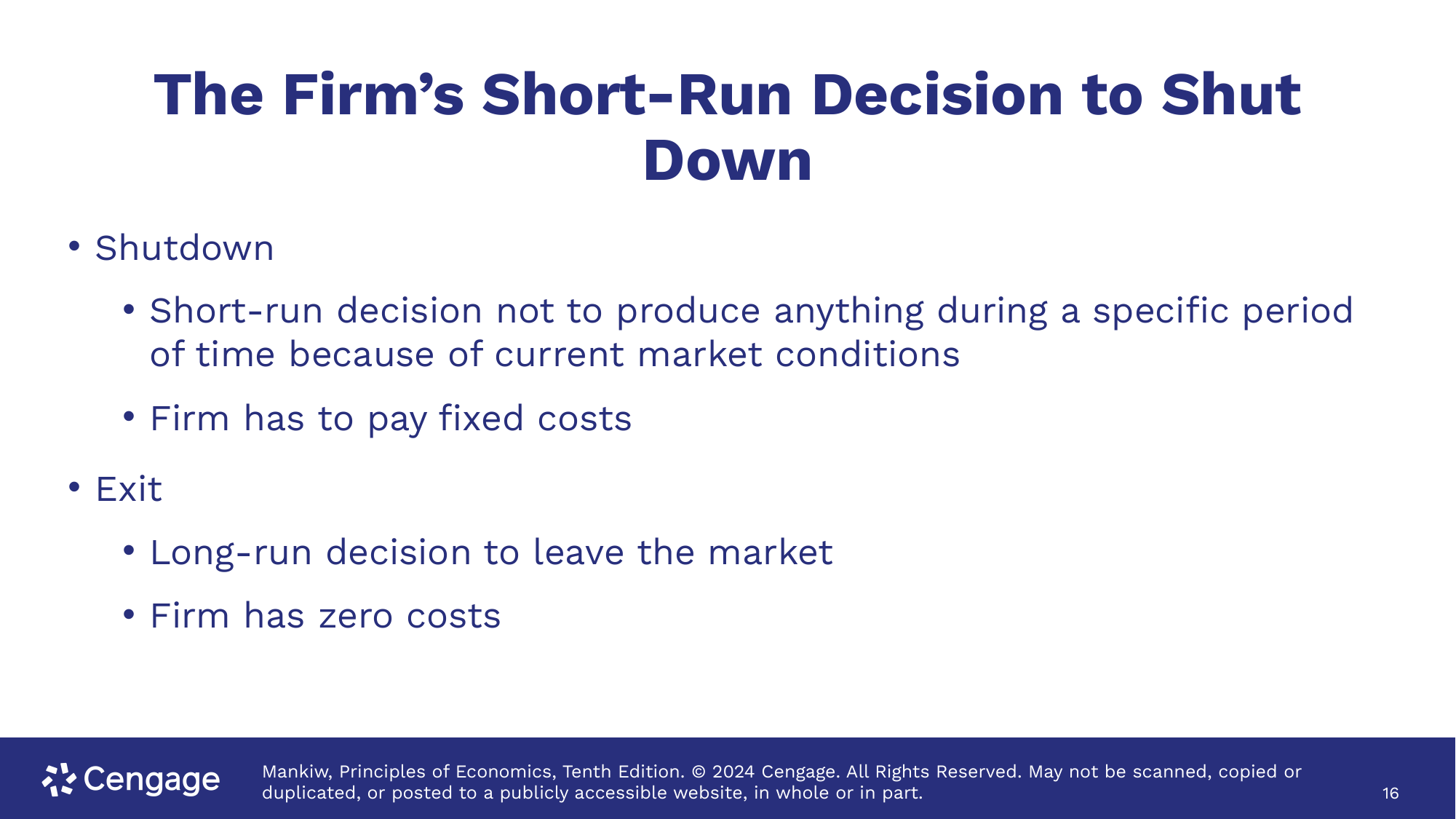

# The Firm’s Short-Run Decision to Shut Down
Shutdown
Short-run decision not to produce anything during a specific period of time because of current market conditions
Firm has to pay fixed costs
Exit
Long-run decision to leave the market
Firm has zero costs